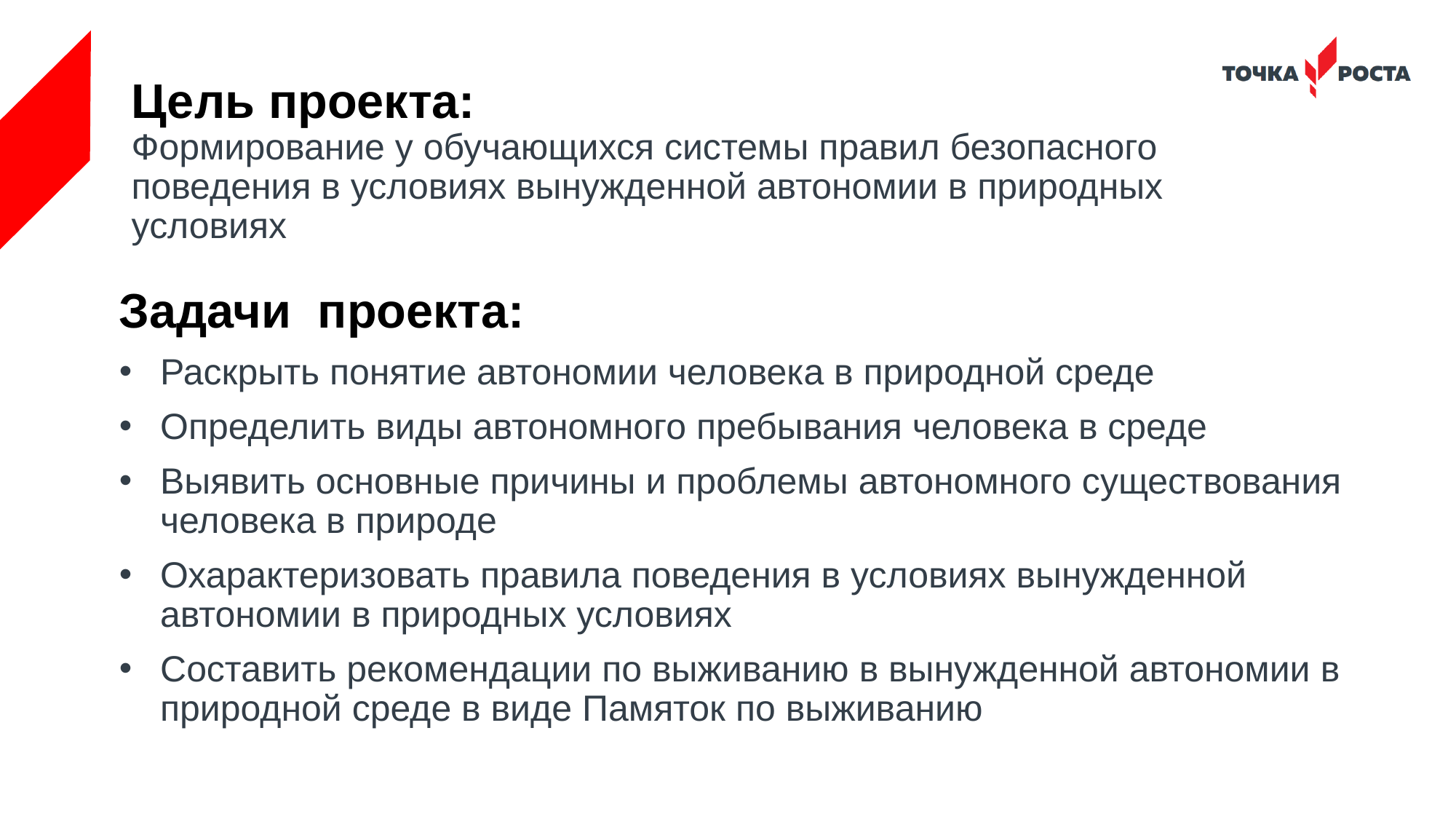

# Цель проекта: Формирование у обучающихся системы правил безопасного поведения в условиях вынужденной автономии в природных условиях
Задачи  проекта:
Раскрыть понятие автономии человека в природной среде
Определить виды автономного пребывания человека в среде
Выявить основные причины и проблемы автономного существования человека в природе
Охарактеризовать правила поведения в условиях вынужденной автономии в природных условиях
Составить рекомендации по выживанию в вынужденной автономии в природной среде в виде Памяток по выживанию